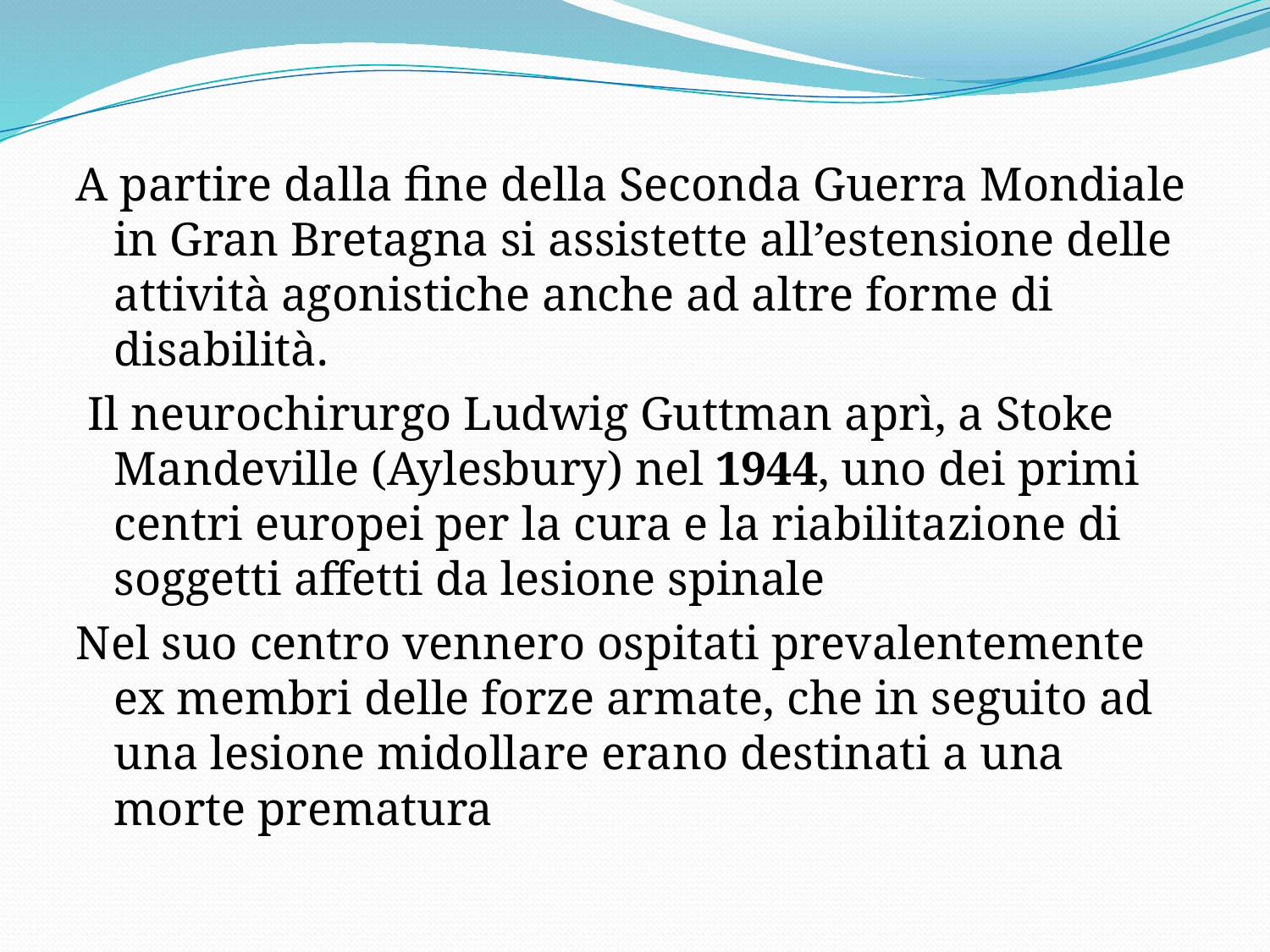

#
A partire dalla fine della Seconda Guerra Mondiale in Gran Bretagna si assistette all’estensione delle attività agonistiche anche ad altre forme di disabilità.
 Il neurochirurgo Ludwig Guttman aprì, a Stoke Mandeville (Aylesbury) nel 1944, uno dei primi centri europei per la cura e la riabilitazione di soggetti affetti da lesione spinale
Nel suo centro vennero ospitati prevalentemente ex membri delle forze armate, che in seguito ad una lesione midollare erano destinati a una morte prematura